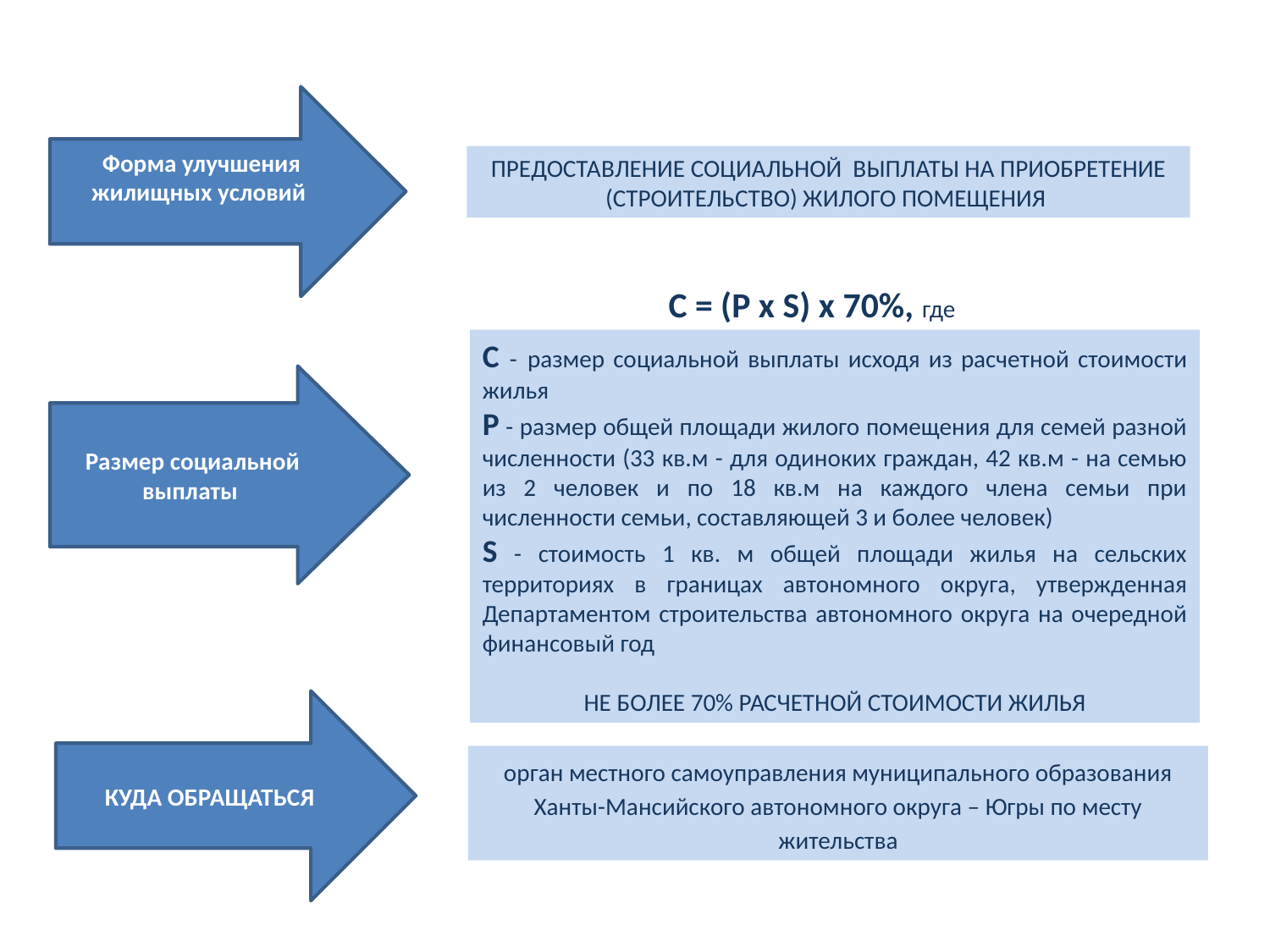

Форма улучшения жилищных условий

ПРЕДОСТАВЛЕНИЕ СОЦИАЛЬНОЙ  ВЫПЛАТЫ НА ПРИОБРЕТЕНИЕ (СТРОИТЕЛЬСТВО) ЖИЛОГО ПОМЕЩЕНИЯ
C = (P x S) x 70%, где
C - размер социальной выплаты исходя из расчетной стоимости жилья
P - размер общей площади жилого помещения для семей разной численности (33 кв.м - для одиноких граждан, 42 кв.м - на семью из 2 человек и по 18 кв.м на каждого члена семьи при численности семьи, составляющей 3 и более человек)
S - стоимость 1 кв. м общей площади жилья на сельских территориях в границах автономного округа, утвержденная Департаментом строительства автономного округа на очередной финансовый год

НЕ БОЛЕЕ 70% РАСЧЕТНОЙ СТОИМОСТИ ЖИЛЬЯ
Размер социальной выплаты
КУДА ОБРАЩАТЬСЯ
орган местного самоуправления муниципального образования Ханты-Мансийского автономного округа – Югры по месту жительства